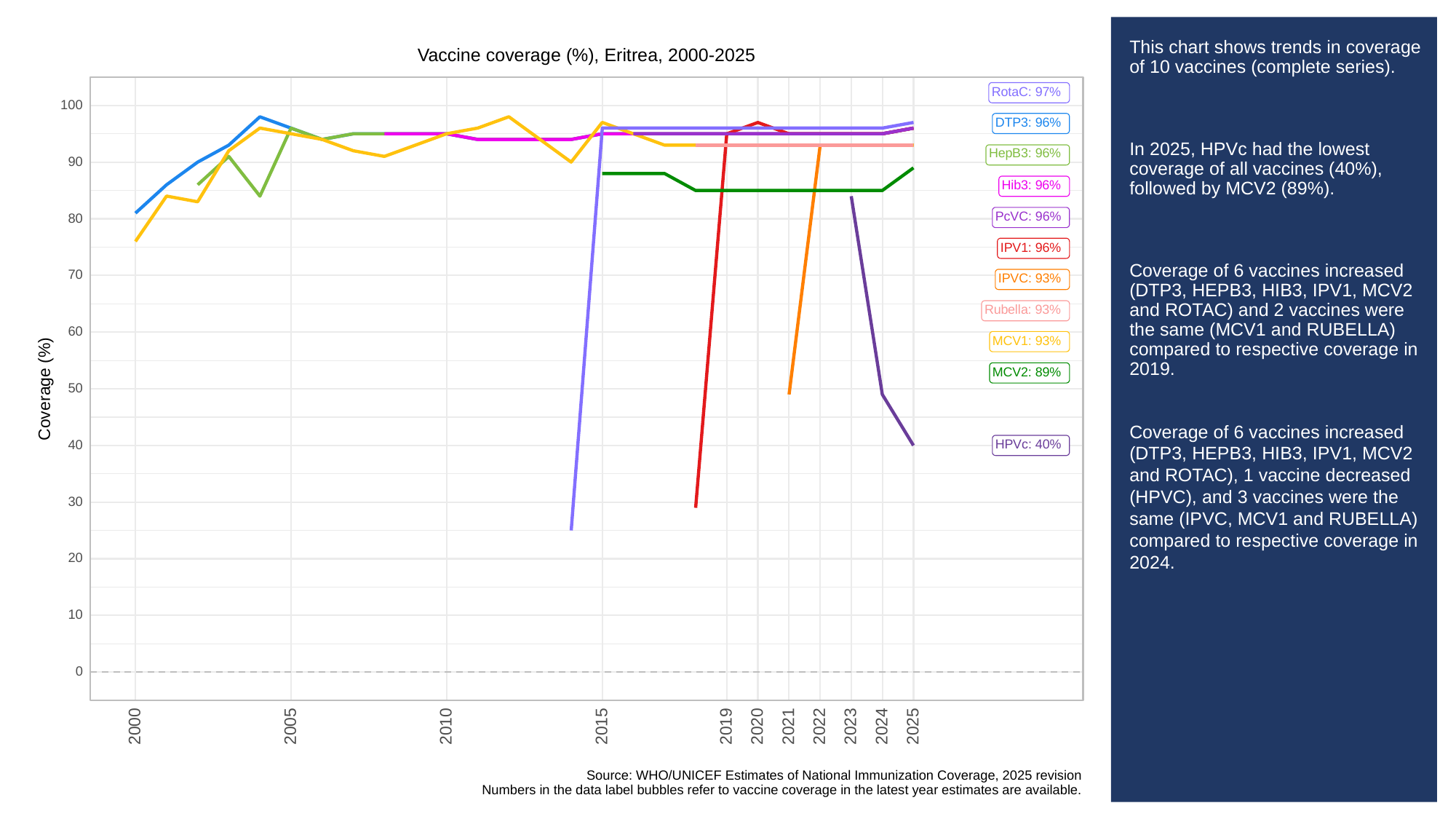

# This chart shows trends in coverage of 10 vaccines (complete series).

In 2025, HPVc had the lowest coverage of all vaccines (40%), followed by MCV2 (89%).

Coverage of 6 vaccines increased (DTP3, HEPB3, HIB3, IPV1, MCV2 and ROTAC) and 2 vaccines were the same (MCV1 and RUBELLA) compared to respective coverage in 2019.

Coverage of 6 vaccines increased (DTP3, HEPB3, HIB3, IPV1, MCV2 and ROTAC), 1 vaccine decreased (HPVC), and 3 vaccines were the same (IPVC, MCV1 and RUBELLA) compared to respective coverage in 2024.

Vaccine coverage (%), Eritrea, 2000-2025

RotaC: 97%

100

DTP3: 96%

HepB3: 96%
90

Hib3: 96%

PcVC: 96%
80

IPV1: 96%

70
IPVC: 93%

Rubella: 93%
60

MCV1: 93%

MCV2: 89%
Coverage (%)
50

HPVc: 40%
40

30

20

10

0

2023
2000
2005
2010
2015
2019
2020
2021
2022
2024
2025
Source: WHO/UNICEF Estimates of National Immunization Coverage, 2025 revision
Numbers in the data label bubbles refer to vaccine coverage in the latest year estimates are available.